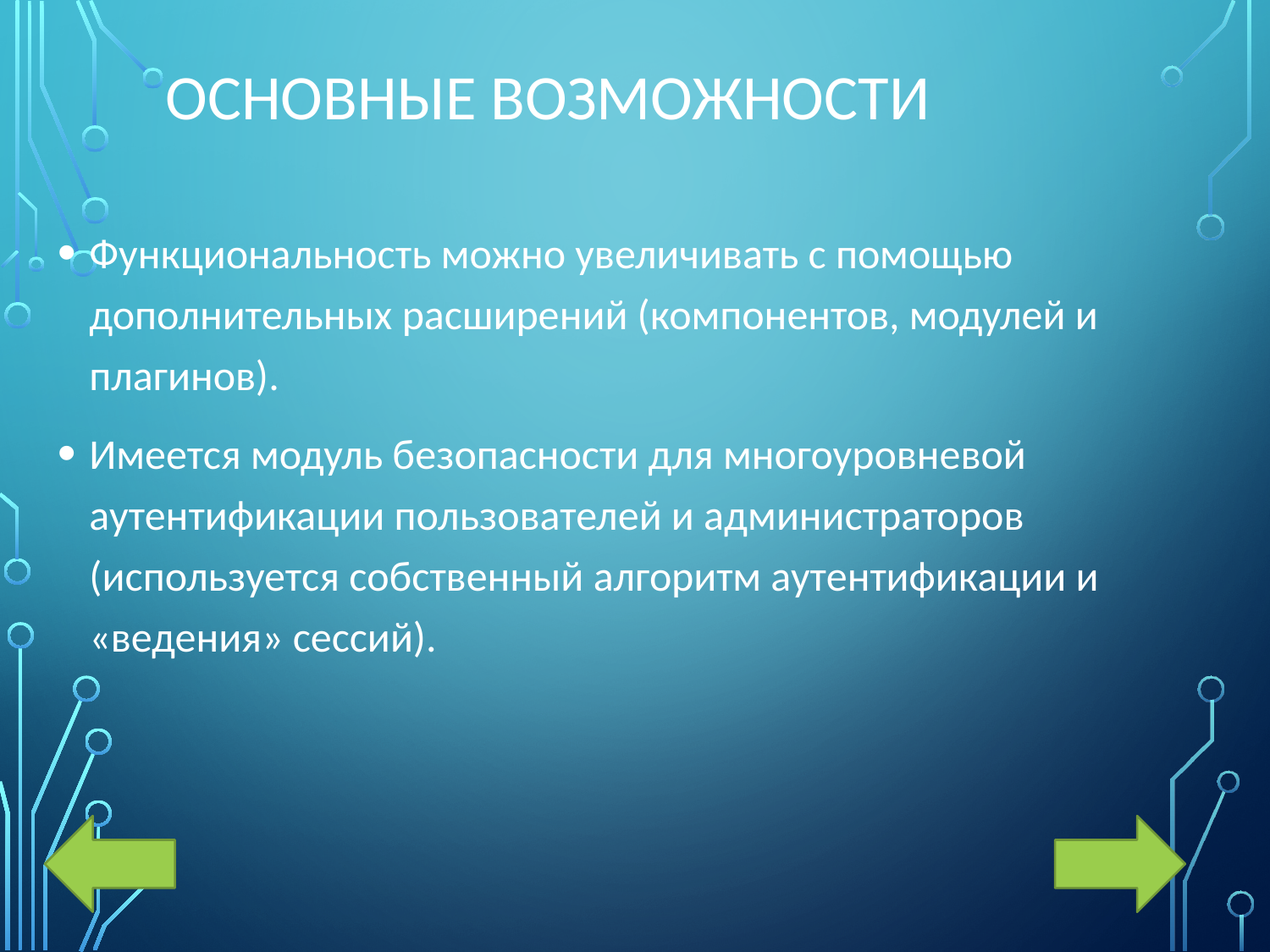

# Основные возможности
Функциональность можно увеличивать с помощью дополнительных расширений (компонентов, модулей и плагинов).
Имеется модуль безопасности для многоуровневой аутентификации пользователей и администраторов (используется собственный алгоритм аутентификации и «ведения» сессий).